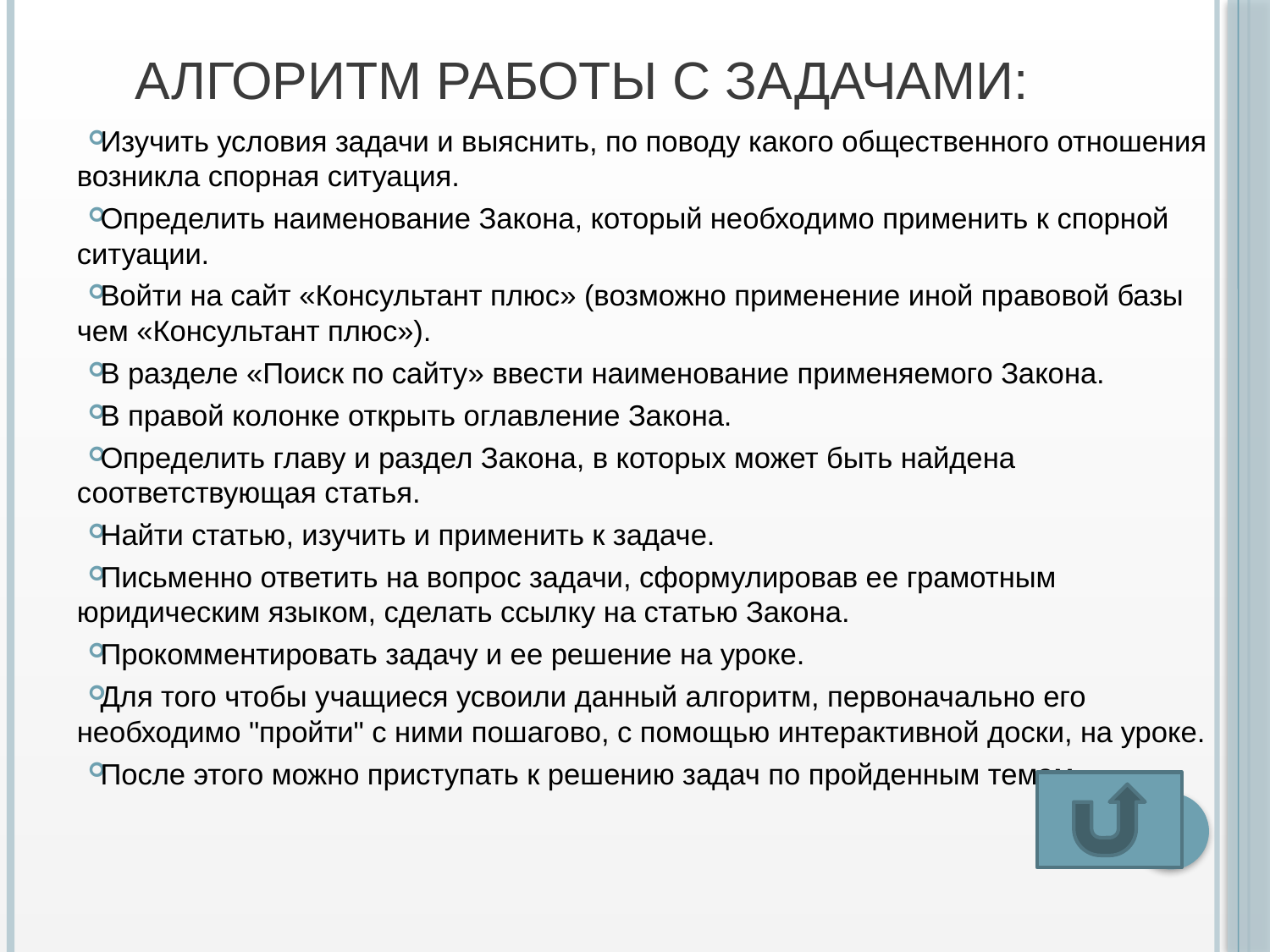

# Алгоритм работы с задачами:
Изучить условия задачи и выяснить, по поводу какого общественного отношения возникла спорная ситуация.
Определить наименование Закона, который необходимо применить к спорной ситуации.
Войти на сайт «Консультант плюс» (возможно применение иной правовой базы чем «Консультант плюс»).
В разделе «Поиск по сайту» ввести наименование применяемого Закона.
В правой колонке открыть оглавление Закона.
Определить главу и раздел Закона, в которых может быть найдена соответствующая статья.
Найти статью, изучить и применить к задаче.
Письменно ответить на вопрос задачи, сформулировав ее грамотным юридическим языком, сделать ссылку на статью Закона.
Прокомментировать задачу и ее решение на уроке.
Для того чтобы учащиеся усвоили данный алгоритм, первоначально его необходимо "пройти" с ними пошагово, с помощью интерактивной доски, на уроке.
После этого можно приступать к решению задач по пройденным темам.